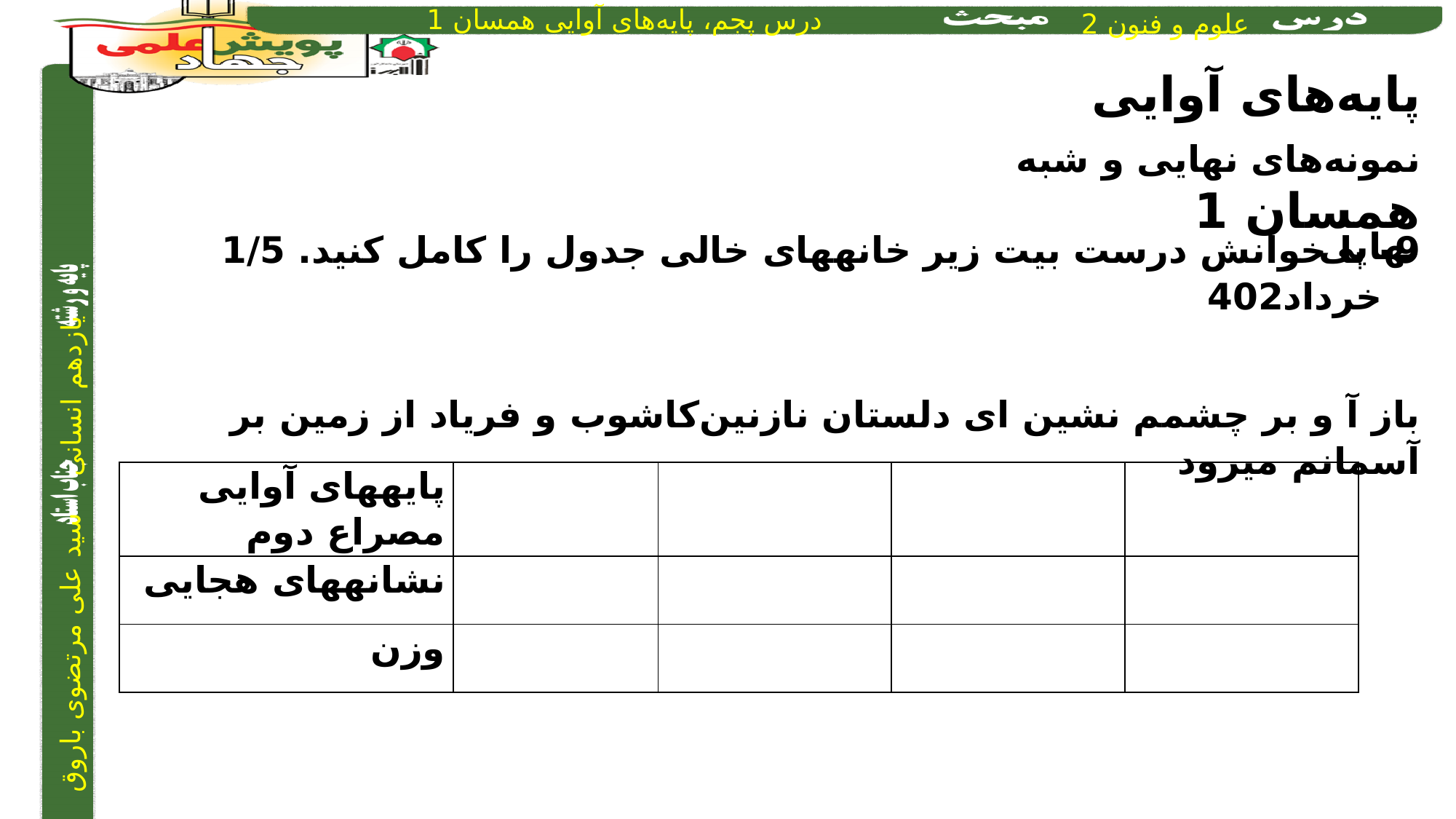

پایه‌های آوایی همسان 1
نمونه‌های نهایی و شبه نهایی
9- با خوانش درست بیت زیر خانه­های خالی جدول را کامل کنید. 1/5	 		   خرداد402

باز آ و بر چشمم نشین ای دلستان نازنین	کاشوب و فریاد از زمین بر آسمانم می­رود
| پایه­های آوایی مصراع دوم |  |  |  |  |
| --- | --- | --- | --- | --- |
| نشانه­های هجایی |  |  |  |  |
| وزن |  |  |  |  |